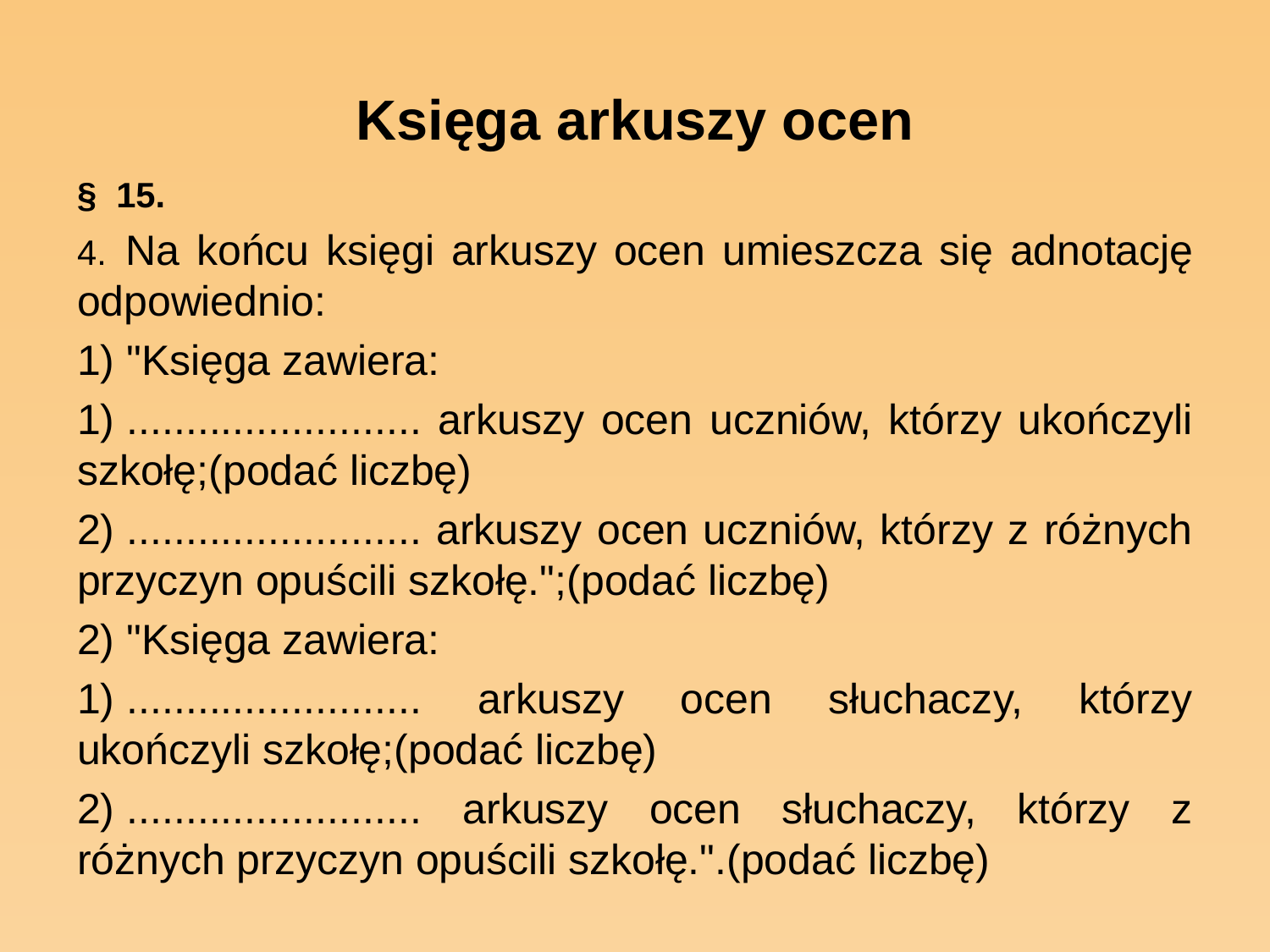

# Księga arkuszy ocen
§  15.
4.  Na końcu księgi arkuszy ocen umieszcza się adnotację odpowiednio:
1) "Księga zawiera:
1) ......................... arkuszy ocen uczniów, którzy ukończyli szkołę;(podać liczbę)
2) ......................... arkuszy ocen uczniów, którzy z różnych przyczyn opuścili szkołę.";(podać liczbę)
2) "Księga zawiera:
1) ......................... arkuszy ocen słuchaczy, którzy ukończyli szkołę;(podać liczbę)
2) ......................... arkuszy ocen słuchaczy, którzy z różnych przyczyn opuścili szkołę.".(podać liczbę)